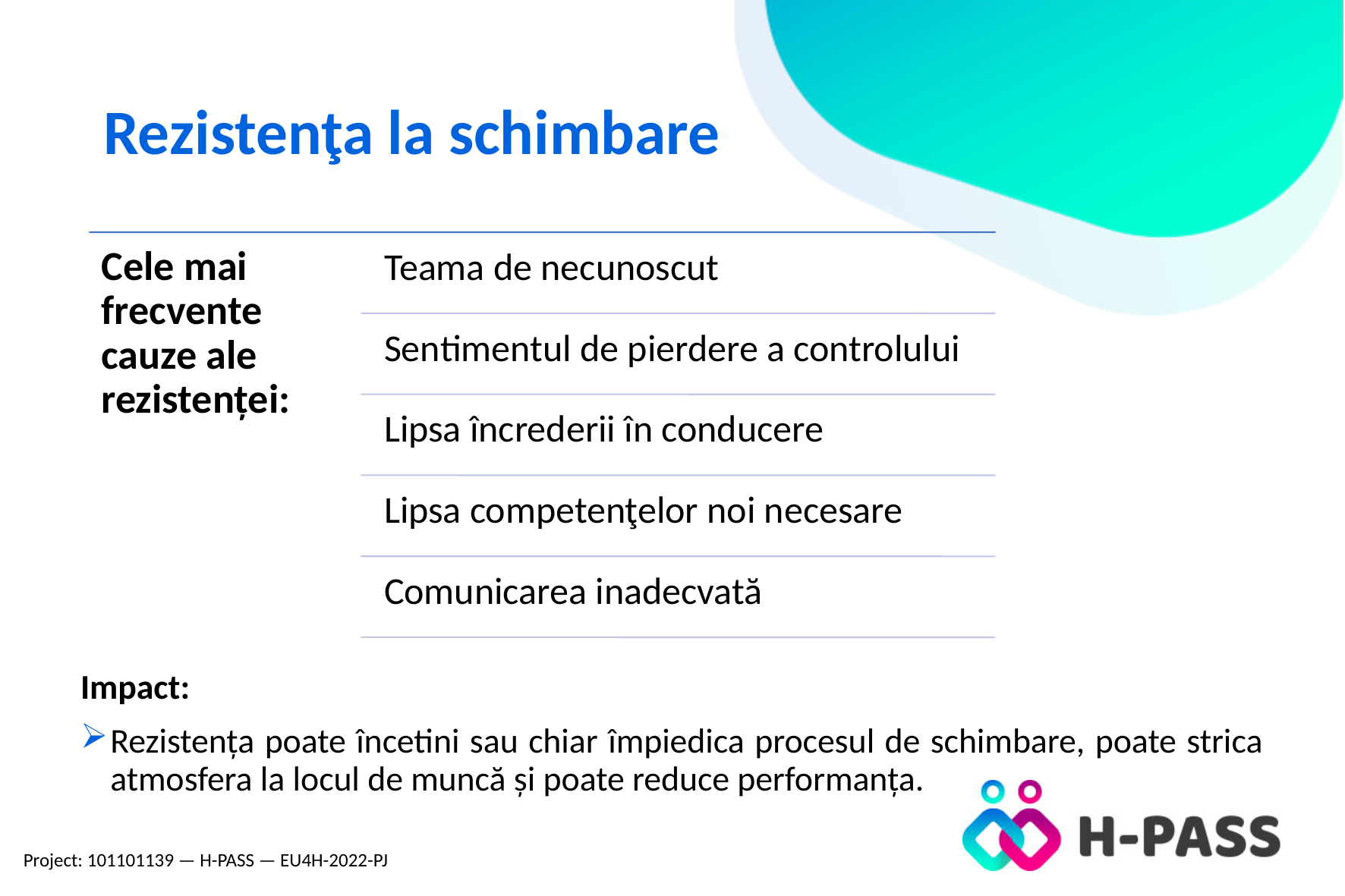

Rezistenţa la schimbare
Cele mai frecvente cauze ale rezistenței:
Teama de necunoscut
Sentimentul de pierdere a controlului
Lipsa încrederii în conducere
Lipsa competenţelor noi necesare
Comunicarea inadecvată
Impact:
Rezistența poate încetini sau chiar împiedica procesul de schimbare, poate strica atmosfera la locul de muncă și poate reduce performanța.
Project: 101101139 — H-PASS — EU4H-2022-PJ